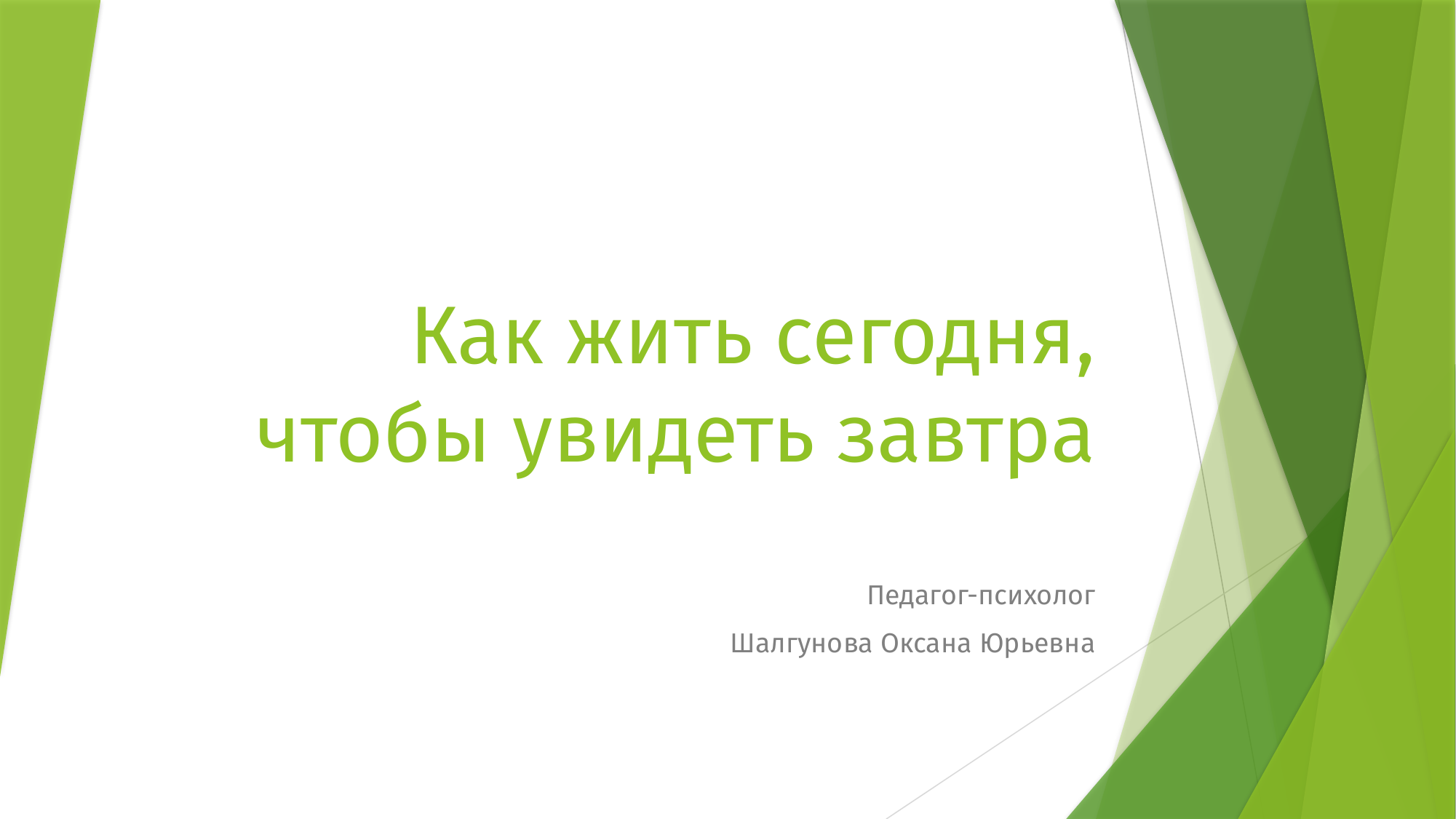

# Как жить сегодня, чтобы увидеть завтра

Педагог-психолог
Шалгунова Оксана Юрьевна